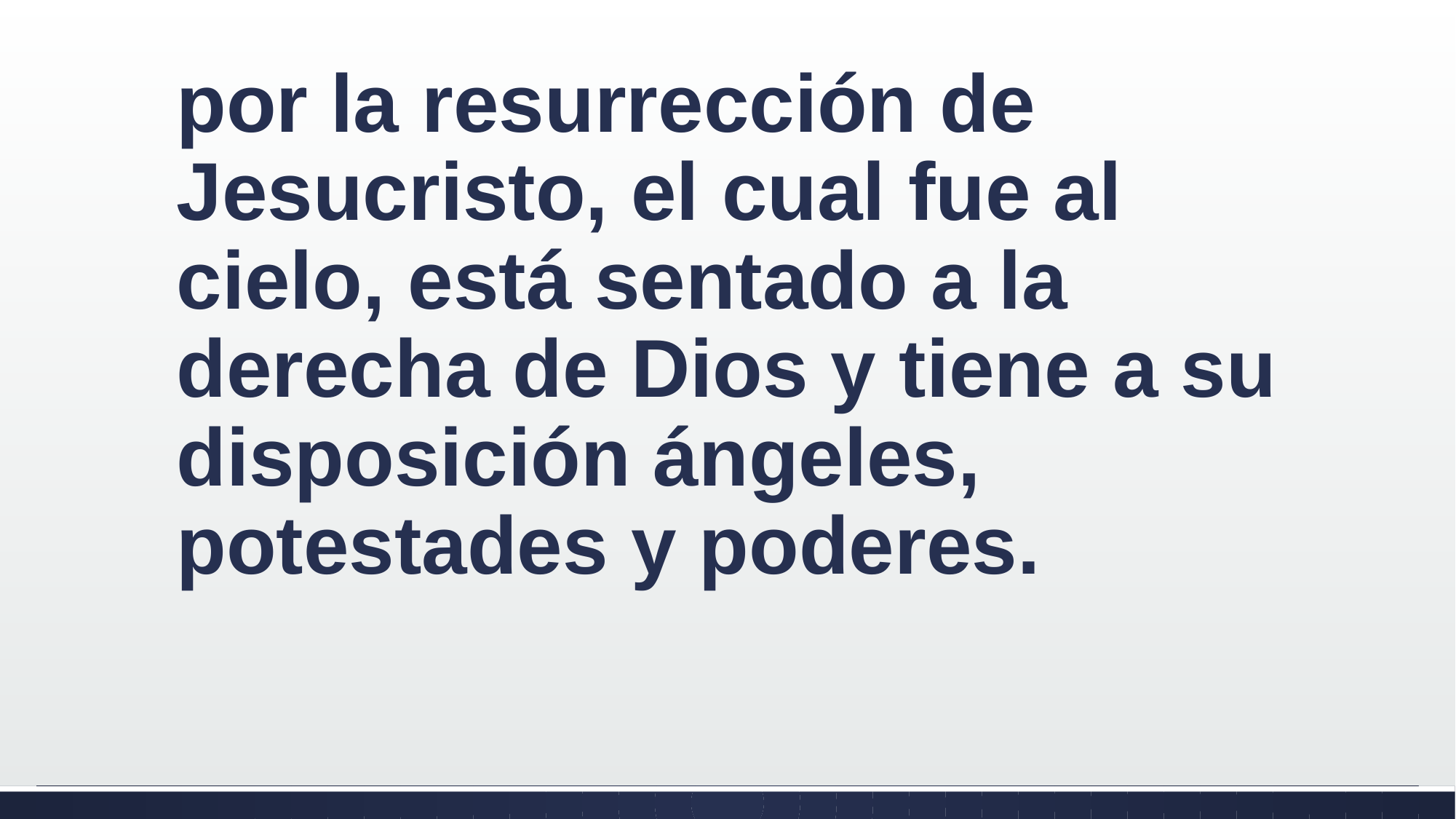

#
por la resurrección de Jesucristo, el cual fue al cielo, está sentado a la derecha de Dios y tiene a su disposición ángeles, potestades y poderes.